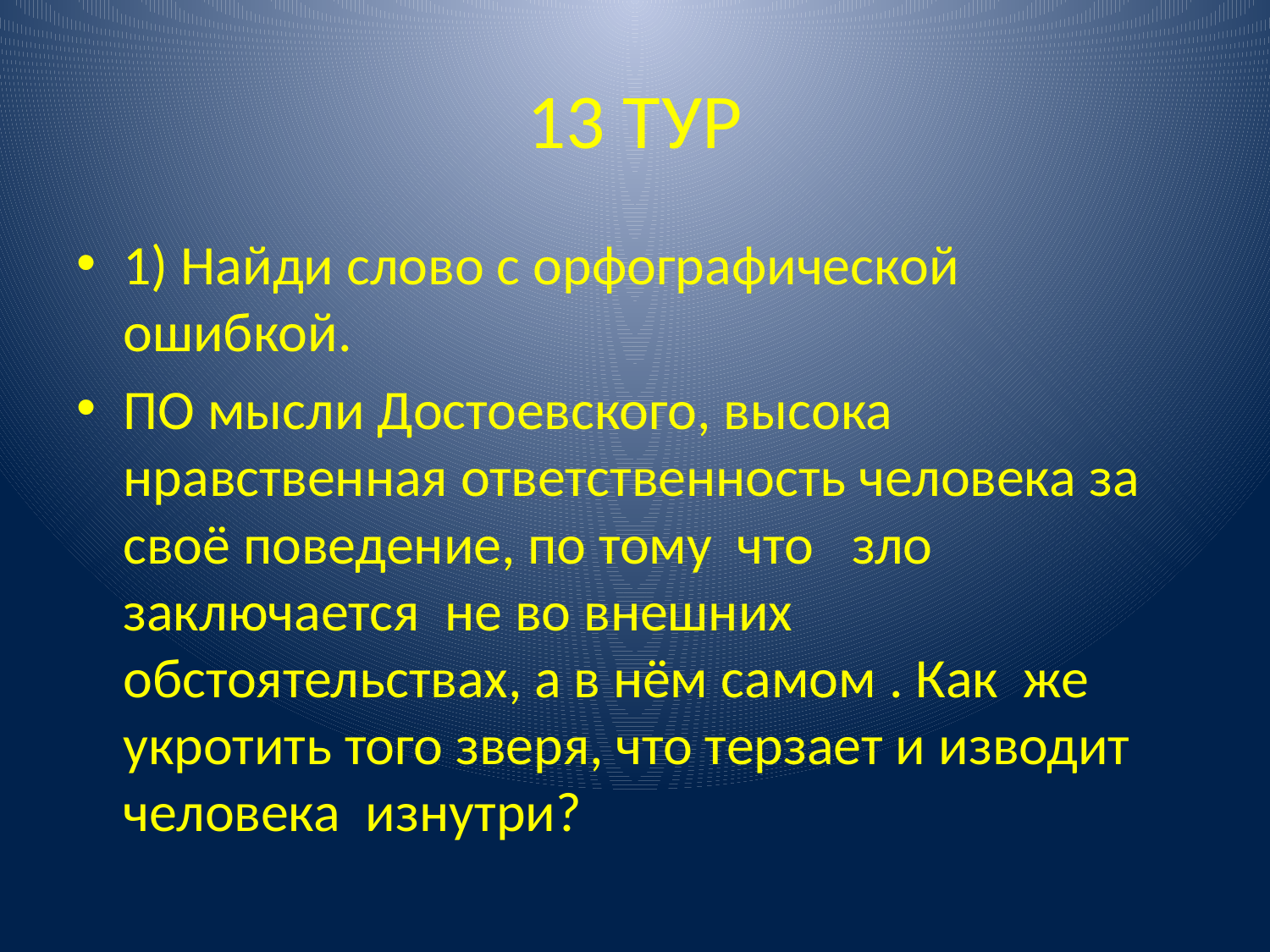

# 13 ТУР
1) Найди слово с орфографической ошибкой.
ПО мысли Достоевского, высока нравственная ответственность человека за своё поведение, по тому  что   зло заключается  не во внешних обстоятельствах, а в нём самом . Как  же укротить того зверя, что терзает и изводит  человека  изнутри?